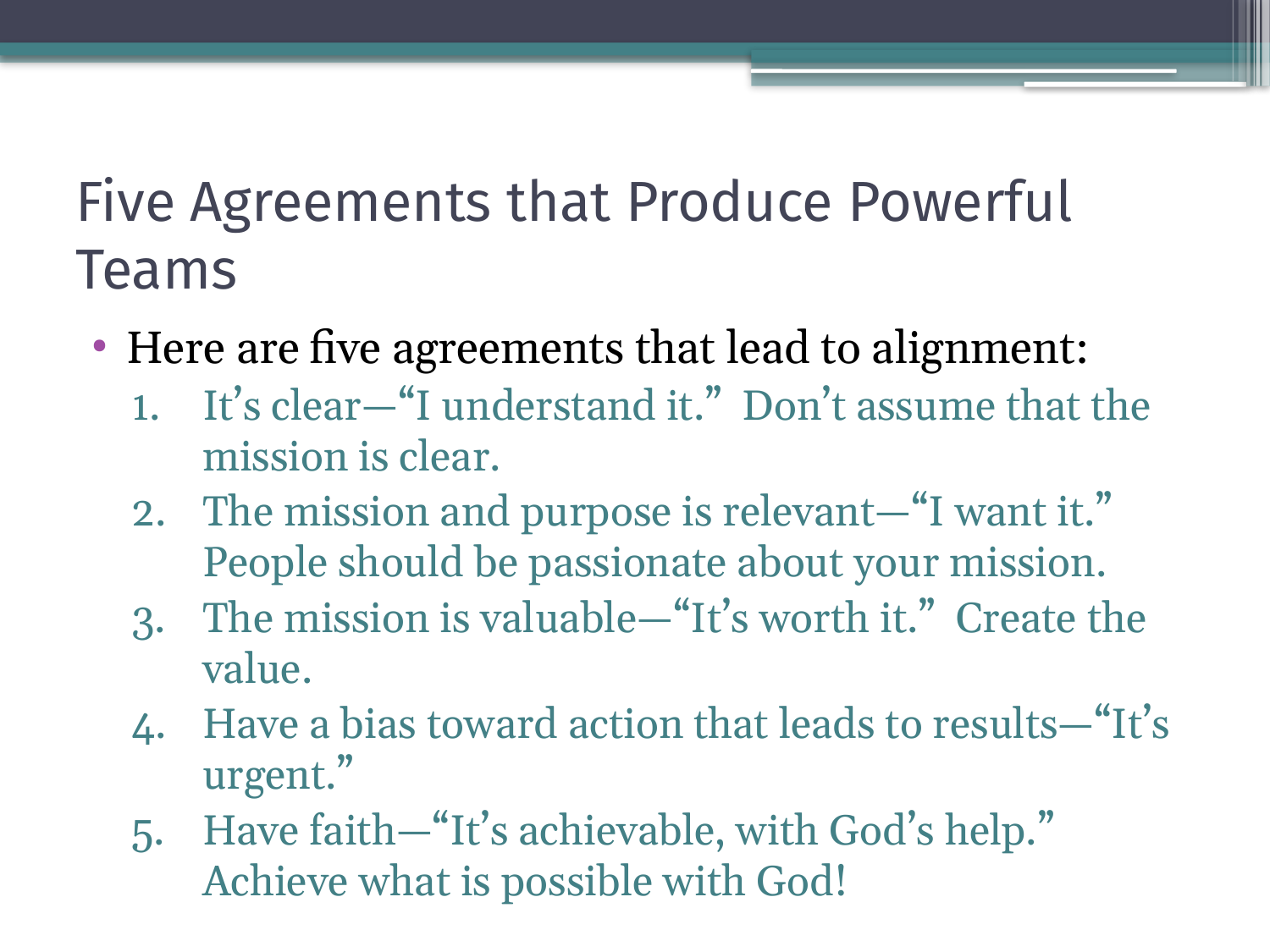

# Five Agreements that Produce Powerful Teams
Here are five agreements that lead to alignment:
It’s clear—“I understand it.”  Don’t assume that the mission is clear.
The mission and purpose is relevant—“I want it.”  People should be passionate about your mission.
The mission is valuable—“It’s worth it.”  Create the value.
Have a bias toward action that leads to results—“It’s urgent.”
Have faith—“It’s achievable, with God’s help.”  Achieve what is possible with God!